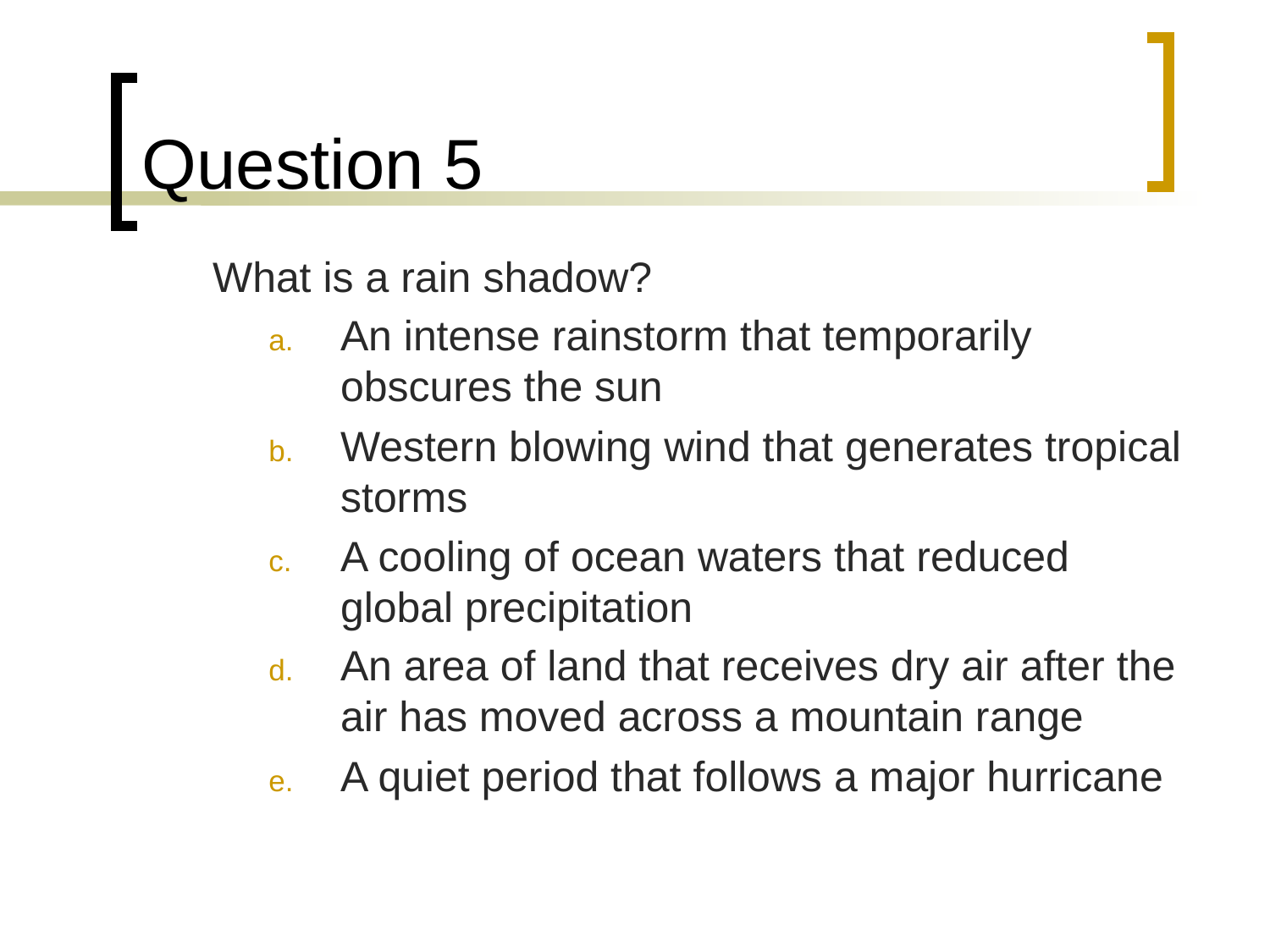

# Question 5
	What is a rain shadow?
An intense rainstorm that temporarily obscures the sun
Western blowing wind that generates tropical storms
A cooling of ocean waters that reduced global precipitation
An area of land that receives dry air after the air has moved across a mountain range
A quiet period that follows a major hurricane